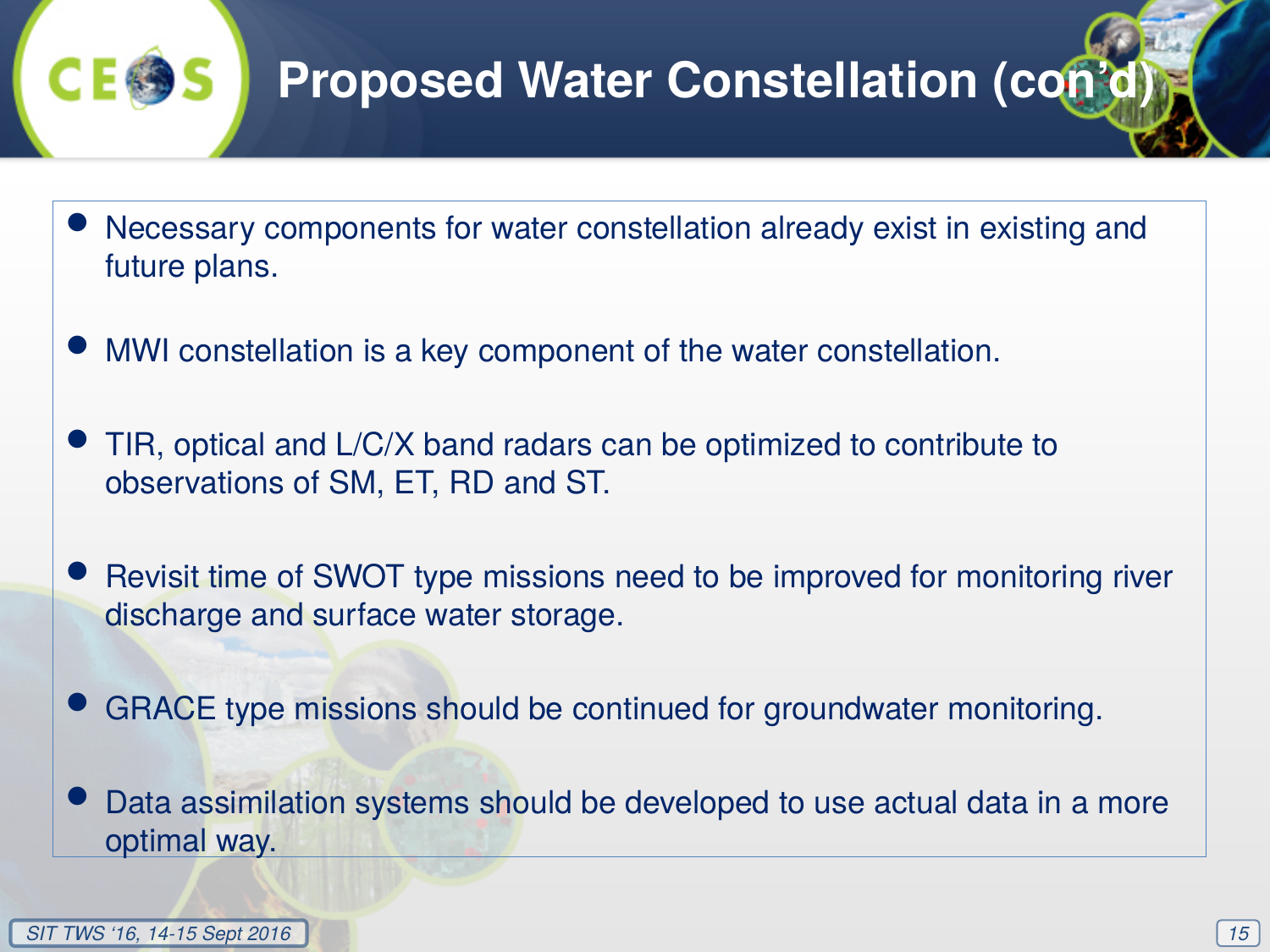

Proposed Water Constellation (con’d)

Necessary components for water constellation already exist in existing and future plans.

MWI constellation is a key component of the water constellation.

TIR, optical and L/C/X band radars can be optimized to contribute to observations of SM, ET, RD and ST.

Revisit time of SWOT type missions need to be improved for monitoring river discharge and surface water storage.

GRACE type missions should be continued for groundwater monitoring.

Data assimilation systems should be developed to use actual data in a more optimal way.

15